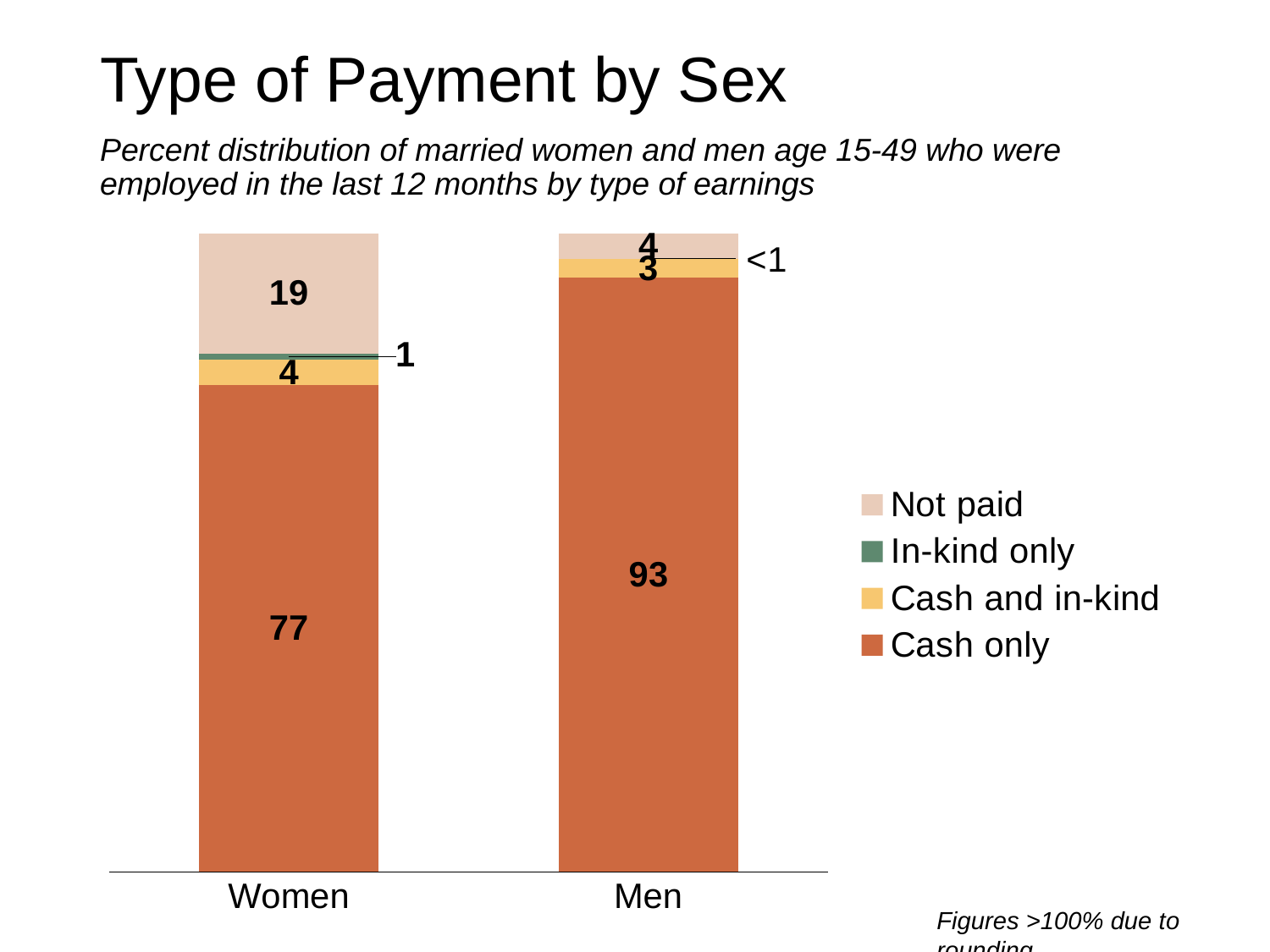

# Type of Payment by Sex
Percent distribution of married women and men age 15-49 who were employed in the last 12 months by type of earnings

### Chart

| Category | Cash only | Cash and in-kind | In-kind only | Not paid |
|---|---|---|---|---|
| Women | 77.0 | 4.0 | 1.0 | 19.0 |
| Men | 93.0 | 3.0 | 0.0 | 4.0 |
Figures >100% due to rounding